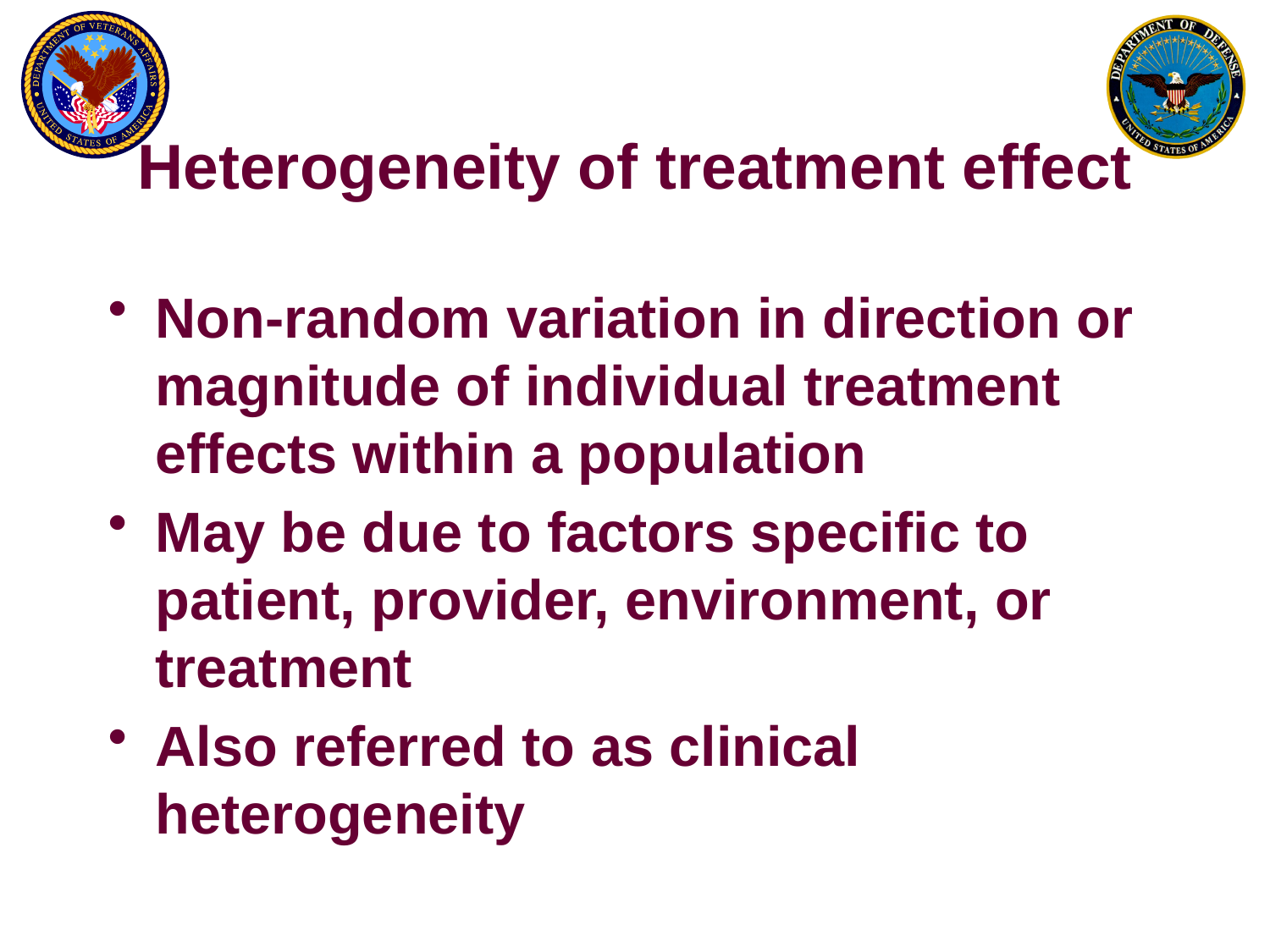

# Heterogeneity of treatment effect
Non-random variation in direction or magnitude of individual treatment  effects within a population
May be due to factors specific to patient, provider, environment, or treatment
Also referred to as clinical heterogeneity